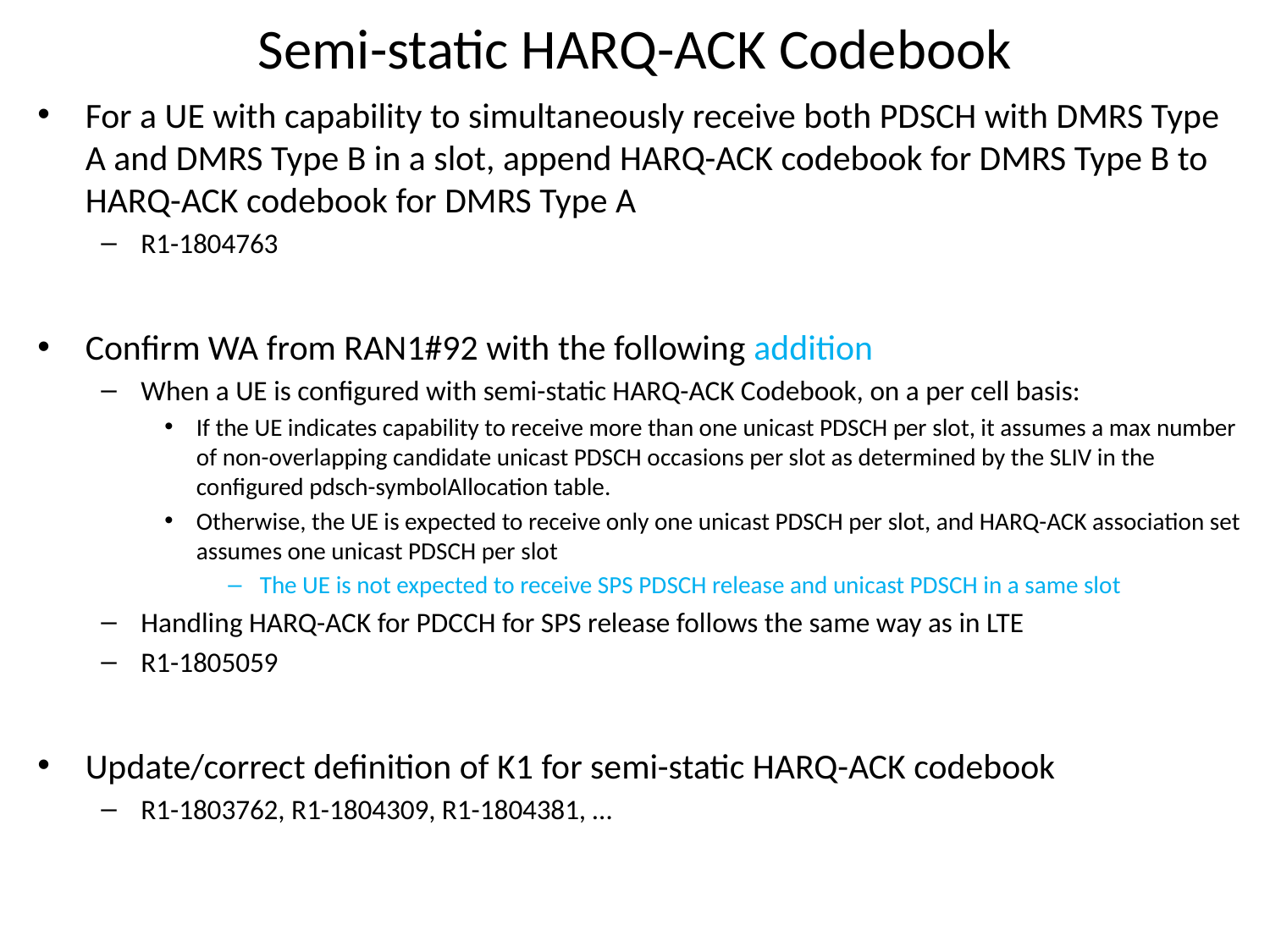

# Semi-static HARQ-ACK Codebook
For a UE with capability to simultaneously receive both PDSCH with DMRS Type A and DMRS Type B in a slot, append HARQ-ACK codebook for DMRS Type B to HARQ-ACK codebook for DMRS Type A
R1-1804763

Confirm WA from RAN1#92 with the following addition
When a UE is configured with semi-static HARQ-ACK Codebook, on a per cell basis:
If the UE indicates capability to receive more than one unicast PDSCH per slot, it assumes a max number of non-overlapping candidate unicast PDSCH occasions per slot as determined by the SLIV in the configured pdsch-symbolAllocation table.
Otherwise, the UE is expected to receive only one unicast PDSCH per slot, and HARQ-ACK association set assumes one unicast PDSCH per slot
The UE is not expected to receive SPS PDSCH release and unicast PDSCH in a same slot
Handling HARQ-ACK for PDCCH for SPS release follows the same way as in LTE
R1-1805059

Update/correct definition of K1 for semi-static HARQ-ACK codebook
R1-1803762, R1-1804309, R1-1804381, …